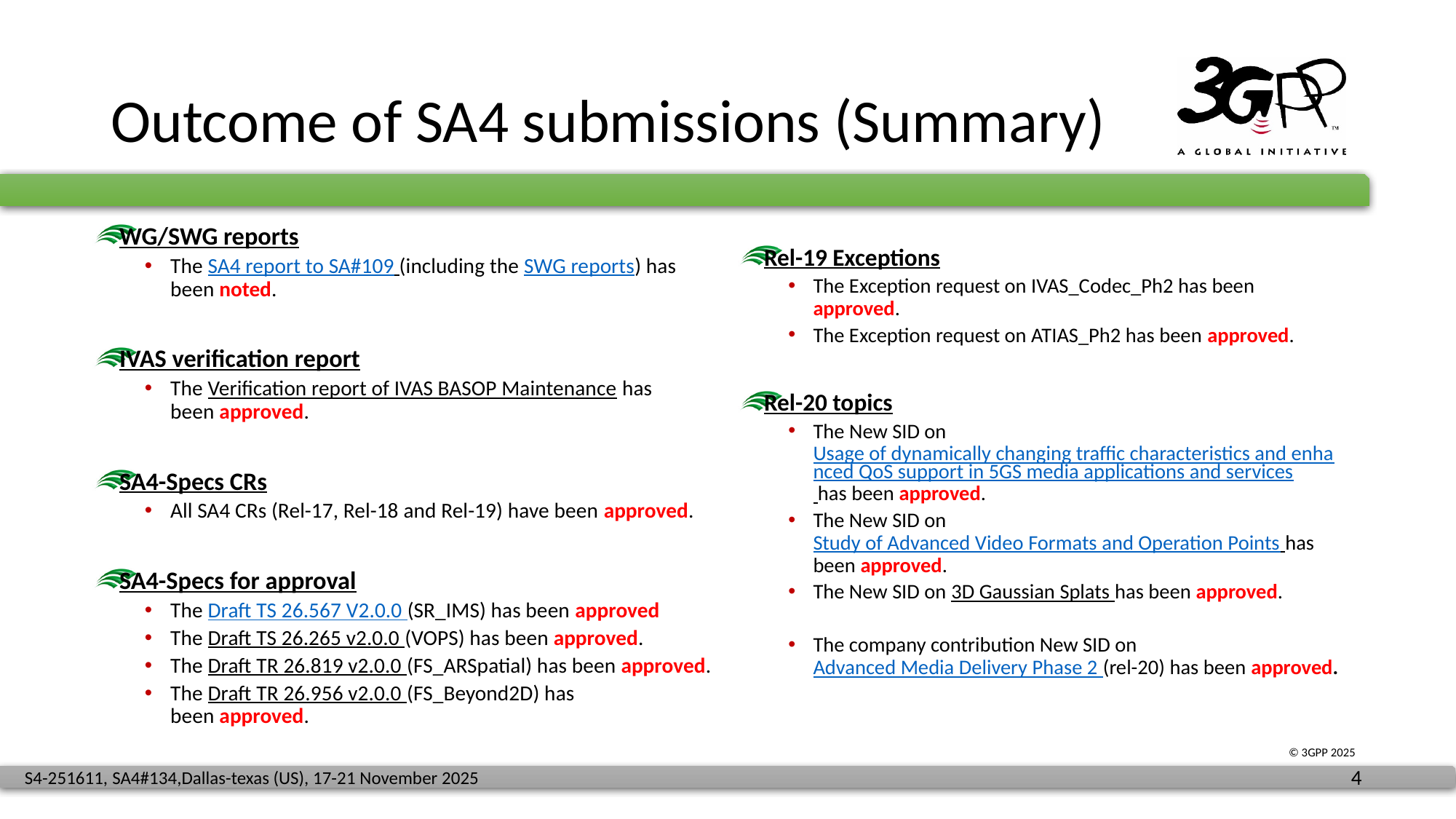

# Outcome of SA4 submissions (Summary)

Rel-19 Exceptions
The Exception request on IVAS_Codec_Ph2 has been approved.
The Exception request on ATIAS_Ph2 has been approved.

Rel-20 topics
The New SID on Usage of dynamically changing traffic characteristics and enhanced QoS support in 5GS media applications and services has been approved.
The New SID on Study of Advanced Video Formats and Operation Points has been approved.
The New SID on 3D Gaussian Splats has been approved.

The company contribution New SID on Advanced Media Delivery Phase 2 (rel-20) has been approved.

WG/SWG reports
The SA4 report to SA#109 (including the SWG reports) has been noted.

IVAS verification report
The Verification report of IVAS BASOP Maintenance has been approved.

SA4-Specs CRs
All SA4 CRs (Rel-17, Rel-18 and Rel-19) have been approved.

SA4-Specs for approval
The Draft TS 26.567 V2.0.0 (SR_IMS) has been approved
The Draft TS 26.265 v2.0.0 (VOPS) has been approved.
The Draft TR 26.819 v2.0.0 (FS_ARSpatial) has been approved.
The Draft TR 26.956 v2.0.0 (FS_Beyond2D) has been approved.